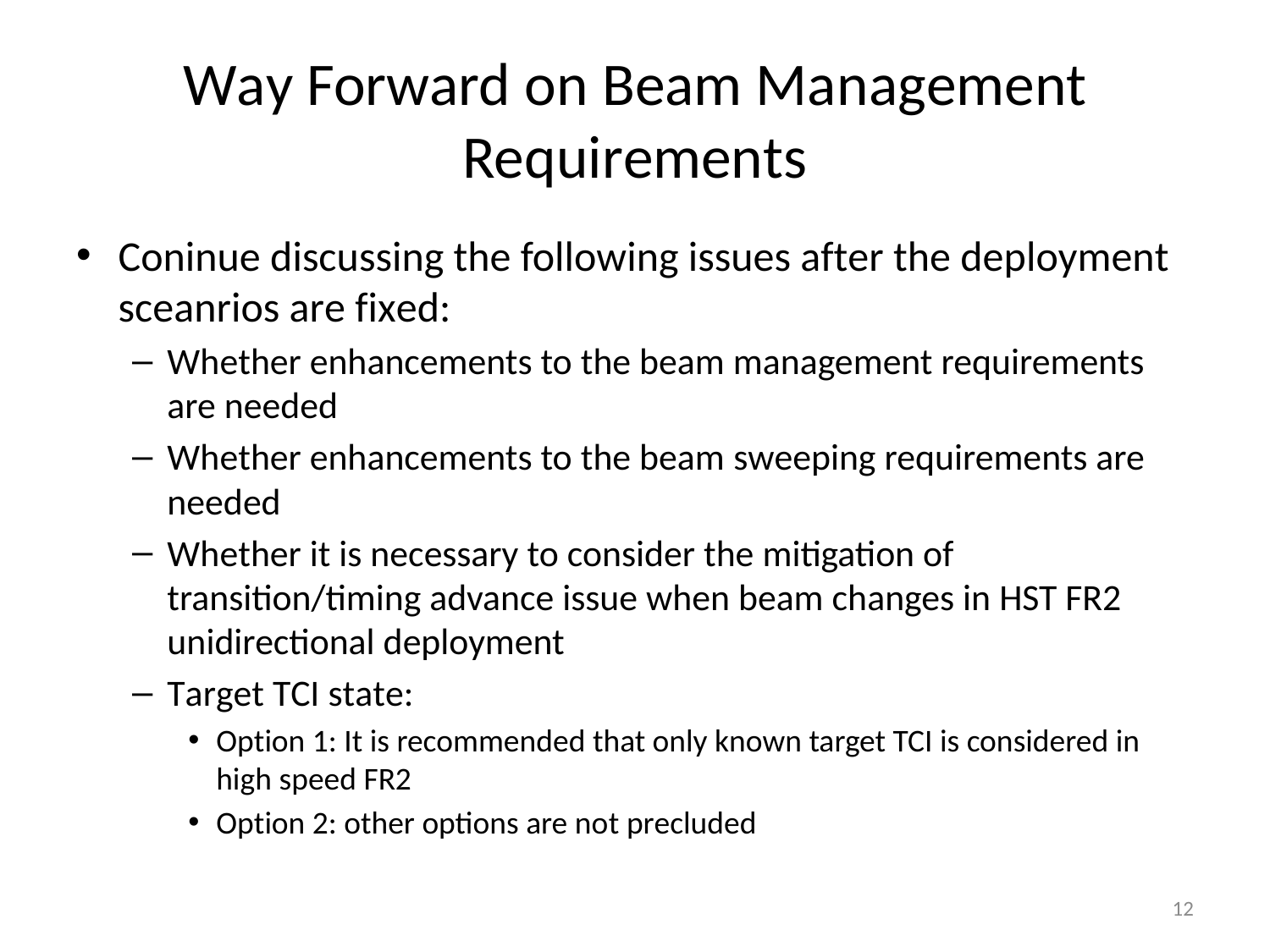

# Way Forward on Beam Management Requirements
Coninue discussing the following issues after the deployment sceanrios are fixed:
Whether enhancements to the beam management requirements are needed
Whether enhancements to the beam sweeping requirements are needed
Whether it is necessary to consider the mitigation of transition/timing advance issue when beam changes in HST FR2 unidirectional deployment
Target TCI state:
Option 1: It is recommended that only known target TCI is considered in high speed FR2
Option 2: other options are not precluded
12